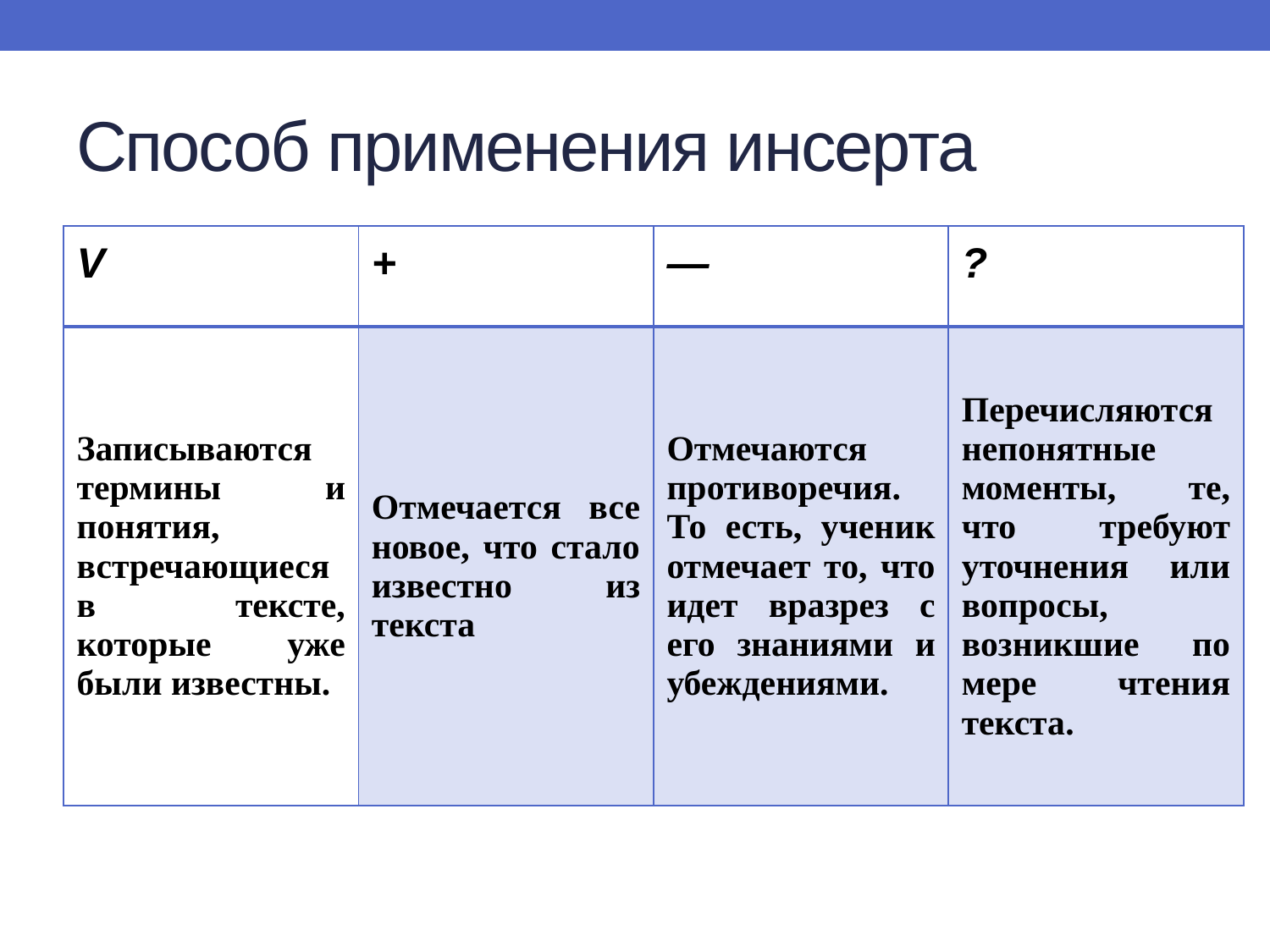

# Способ применения инсерта
| V | + | — | ? |
| --- | --- | --- | --- |
| Записываются термины и понятия, встречающиеся в тексте, которые уже были известны. | Отмечается все новое, что стало известно из текста | Отмечаются противоречия. То есть, ученик отмечает то, что идет вразрез с его знаниями и убеждениями. | Перечисляются непонятные моменты, те, что требуют уточнения или вопросы, возникшие по мере чтения текста. |